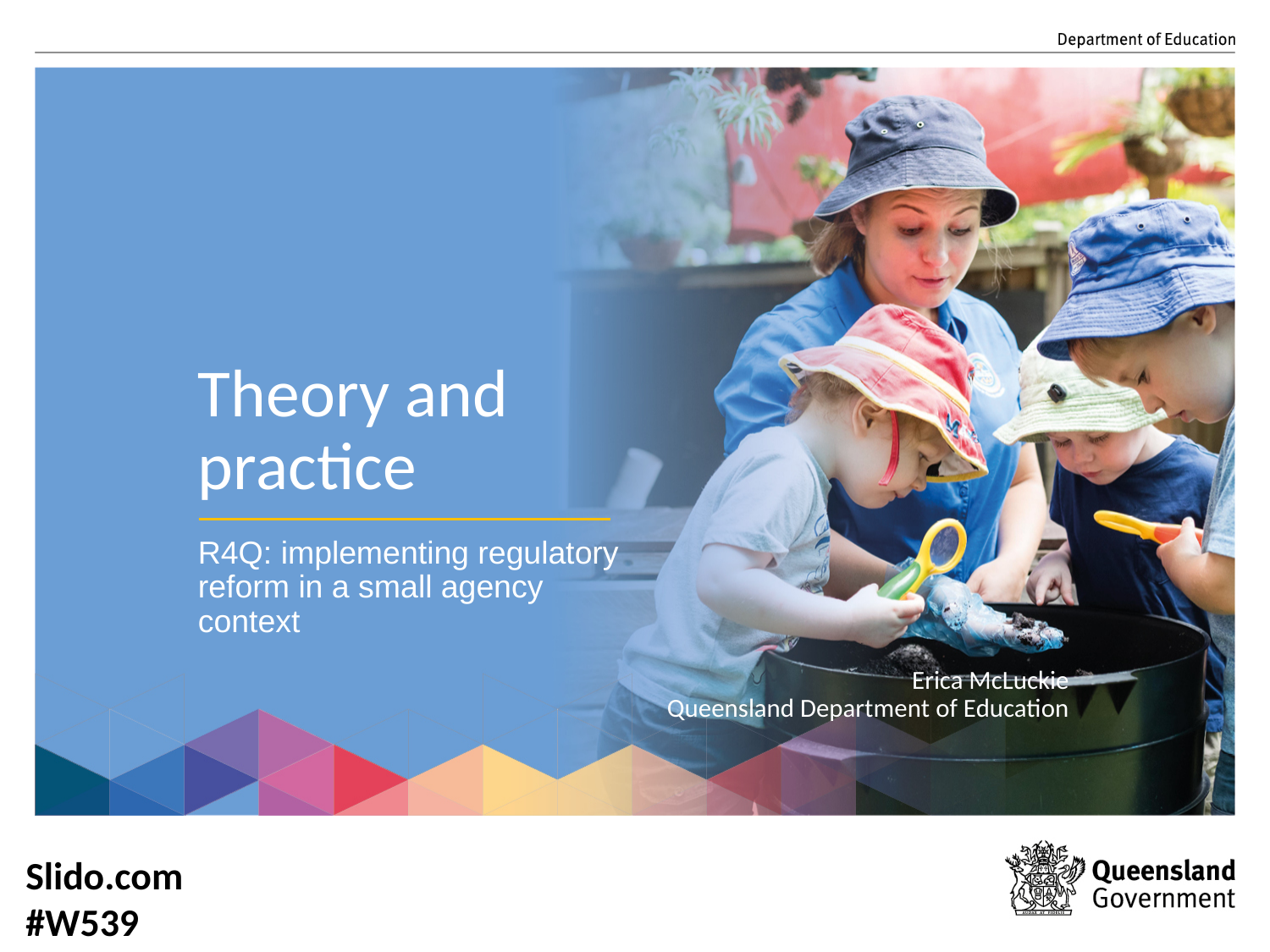

# Theory and practice
R4Q: implementing regulatory reform in a small agency context

Erica McLuckie
Queensland Department of Education
Slido.com #W539